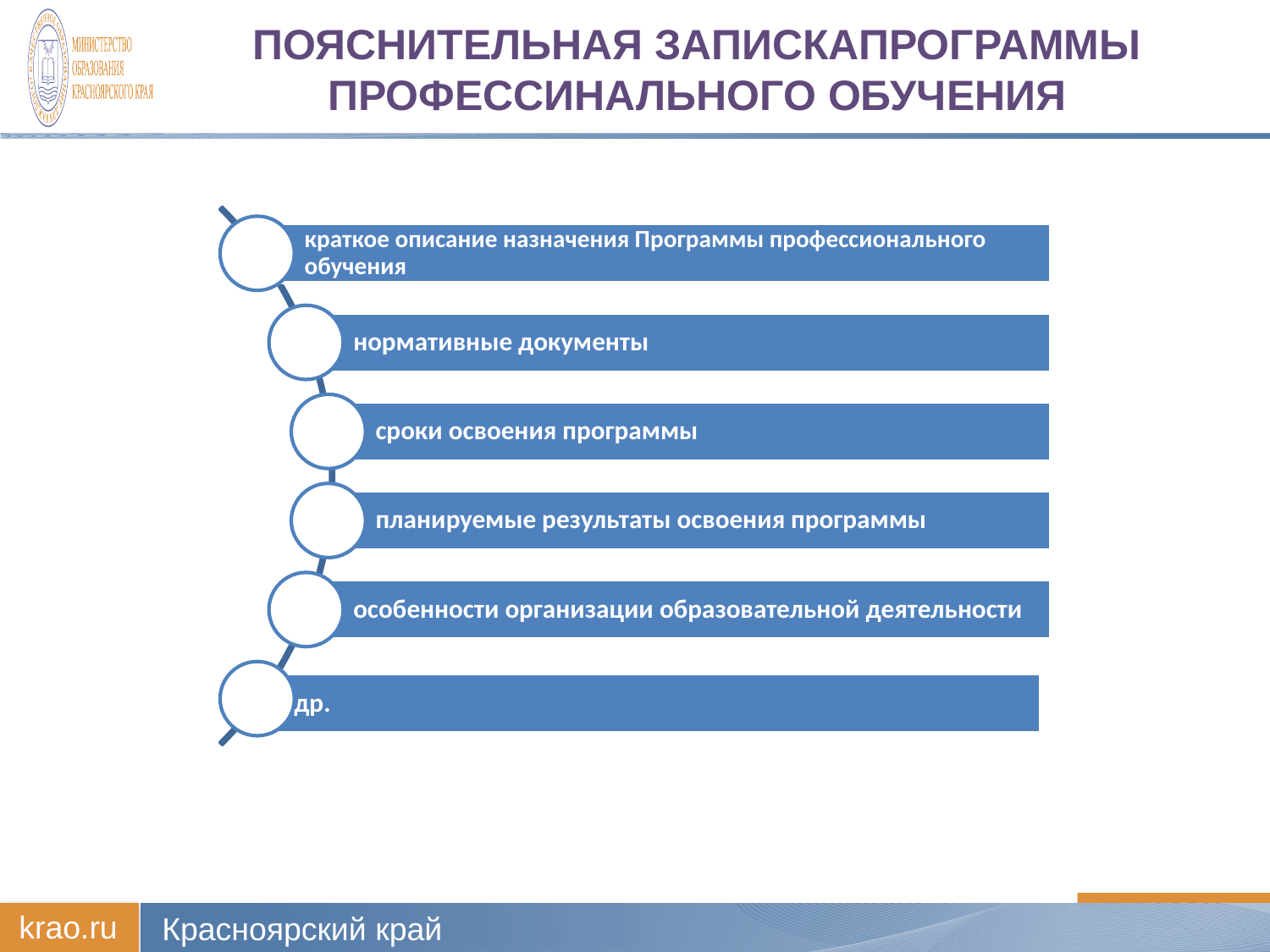

# Пояснительная ЗАПИСКАПРОГРАММЫ ПРОФЕССИНАЛЬНОГО ОБУЧЕНИЯ

краткое описание назначения Программы профессионального обучения
нормативные документы
сроки освоения программы
планируемые результаты освоения программы
особенности организации образовательной деятельности
др.